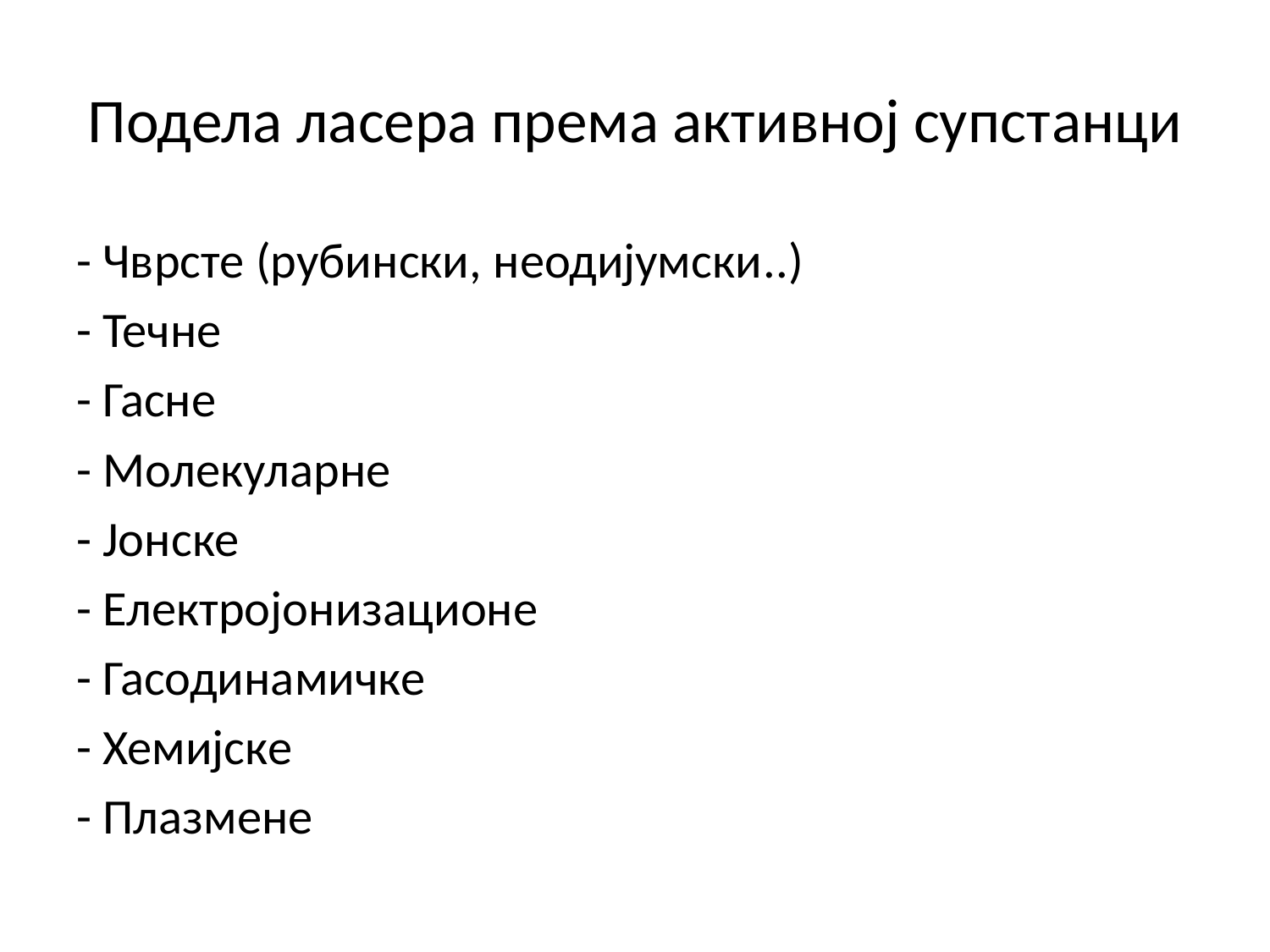

# Подела ласера према активној супстaнци
- Чврсте (рубински, неодијумски..)
- Течне
- Гасне
- Молекуларне
- Јонске
- Електројонизационе
- Гасодинамичке
- Хемијске
- Плазмене